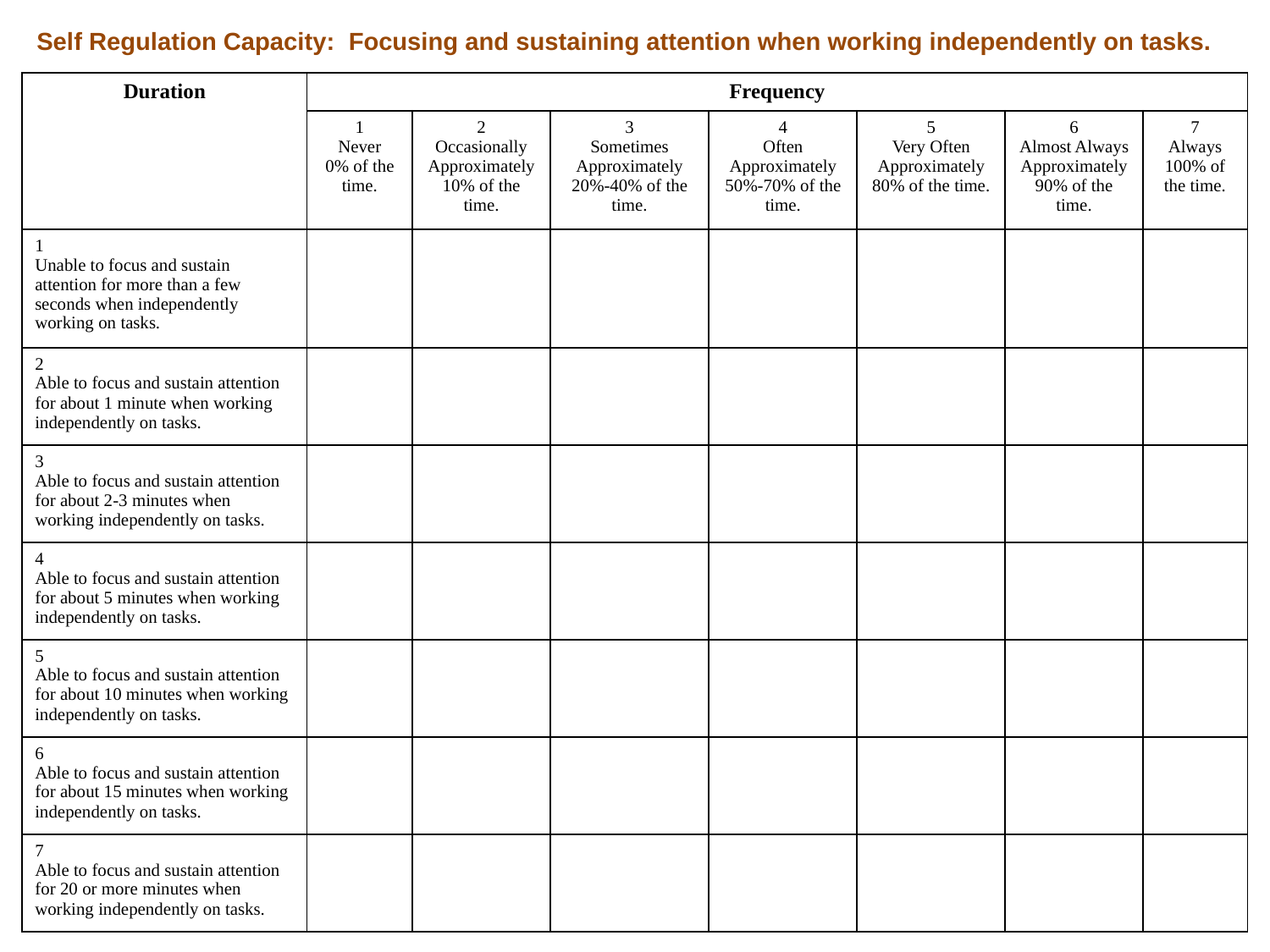

Self Regulation Capacity:  Focusing and sustaining attention when working independently on tasks.
| Duration | Frequency |  |  |  |  |  |  |
| --- | --- | --- | --- | --- | --- | --- | --- |
|  | 1 Never 0% of the time. | 2 Occasionally Approximately 10% of the time. | 3 Sometimes Approximately 20%-40% of the time. | 4 Often Approximately 50%-70% of the time. | 5 Very Often Approximately 80% of the time. | 6 Almost Always Approximately 90% of the time. | 7 Always 100% of the time. |
| 1 Unable to focus and sustain attention for more than a few seconds when independently working on tasks. |  |  |  |  |  |  |  |
| 2 Able to focus and sustain attention for about 1 minute when working independently on tasks. |  |  |  |  |  |  |  |
| 3 Able to focus and sustain attention for about 2-3 minutes when working independently on tasks. |  |  |  |  |  |  |  |
| 4 Able to focus and sustain attention for about 5 minutes when working independently on tasks. |  |  |  |  |  |  |  |
| 5 Able to focus and sustain attention for about 10 minutes when working independently on tasks. |  |  |  |  |  |  |  |
| 6 Able to focus and sustain attention for about 15 minutes when working independently on tasks. |  |  |  |  |  |  |  |
| 7 Able to focus and sustain attention for 20 or more minutes when working independently on tasks. |  |  |  |  |  |  |  |